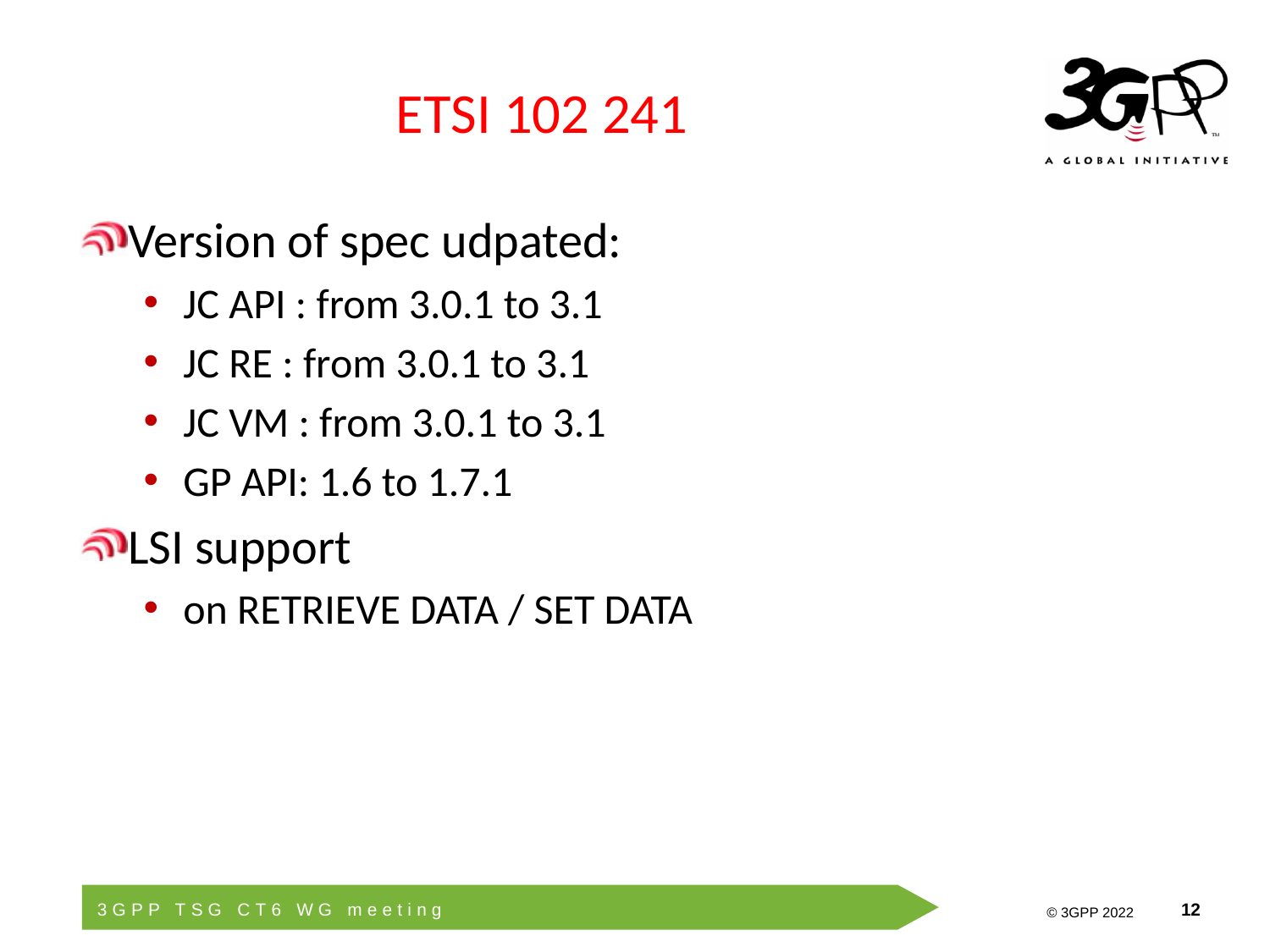

# ETSI 102 241
Version of spec udpated:
JC API : from 3.0.1 to 3.1
JC RE : from 3.0.1 to 3.1
JC VM : from 3.0.1 to 3.1
GP API: 1.6 to 1.7.1
LSI support
on RETRIEVE DATA / SET DATA